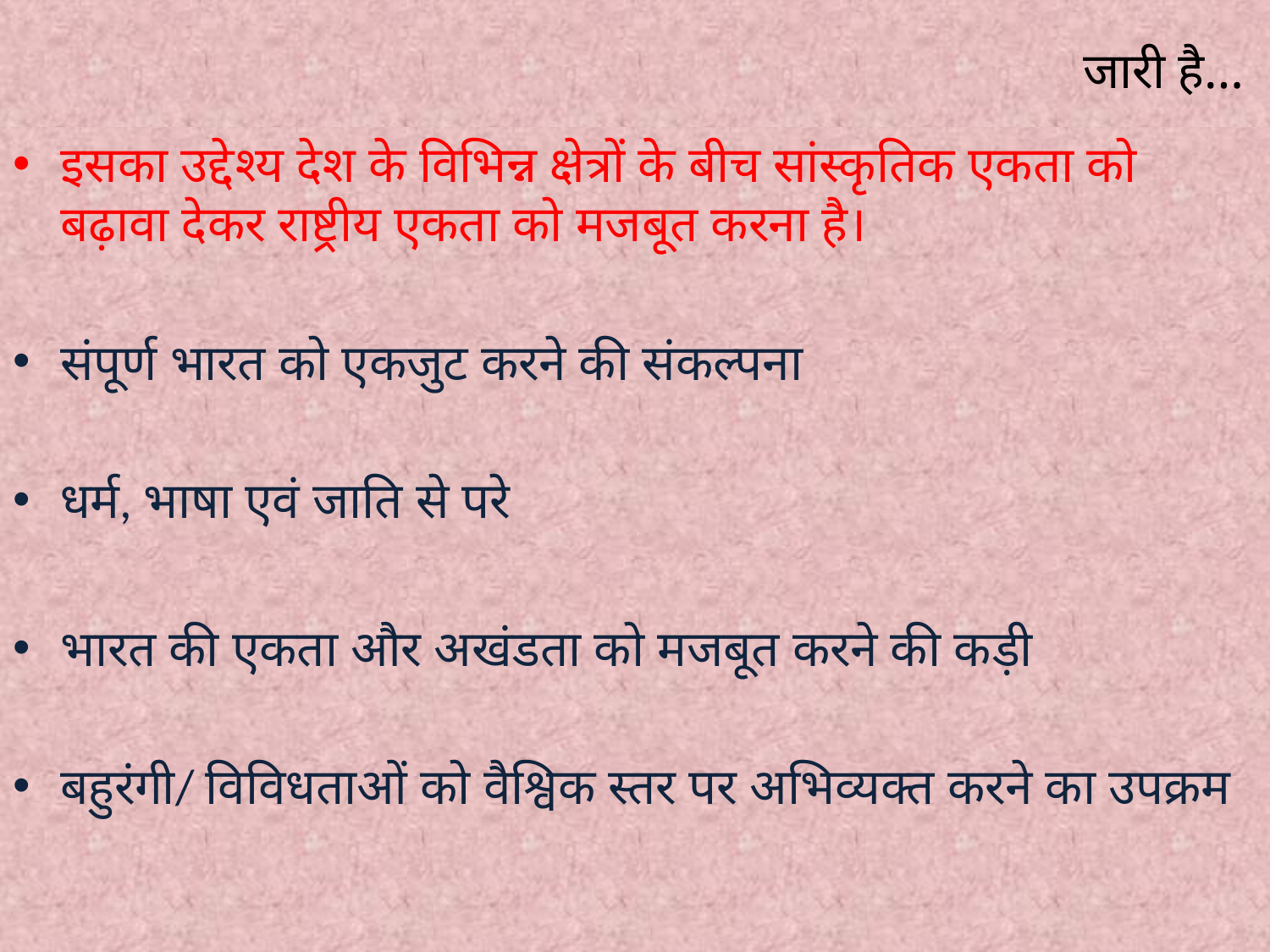

# जारी है…
इसका उद्देश्य देश के विभिन्न क्षेत्रों के बीच सांस्कृतिक एकता को बढ़ावा देकर राष्ट्रीय एकता को मजबूत करना है।

संपूर्ण भारत को एकजुट करने की संकल्पना

धर्म, भाषा एवं जाति से परे

भारत की एकता और अखंडता को मजबूत करने की कड़ी

बहुरंगी/ विविधताओं को वैश्विक स्तर पर अभिव्यक्त करने का उपक्रम